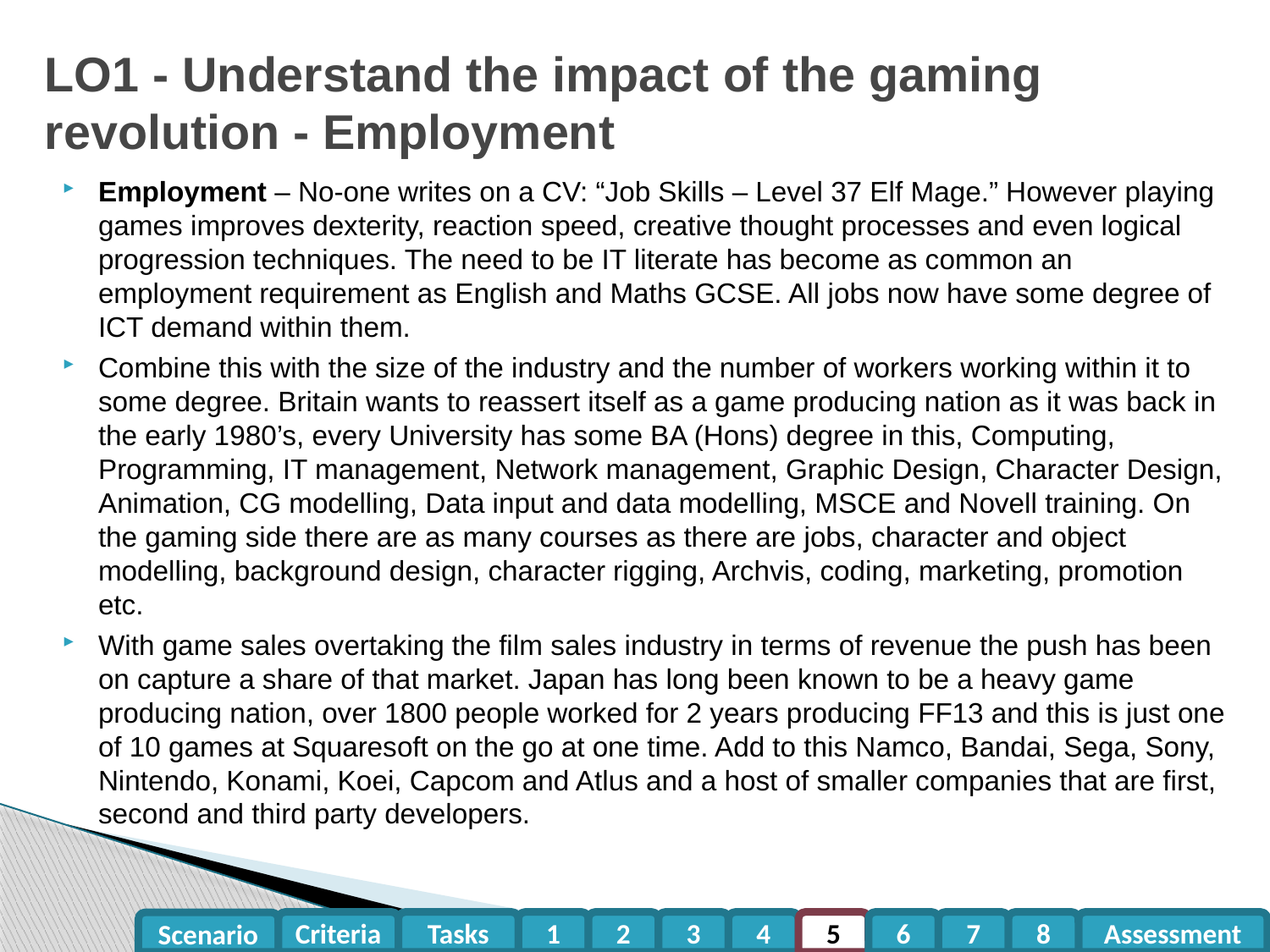

# LO1 - Understand the impact of the gaming revolution - Employment
Employment – No-one writes on a CV: “Job Skills – Level 37 Elf Mage.” However playing games improves dexterity, reaction speed, creative thought processes and even logical progression techniques. The need to be IT literate has become as common an employment requirement as English and Maths GCSE. All jobs now have some degree of ICT demand within them.
Combine this with the size of the industry and the number of workers working within it to some degree. Britain wants to reassert itself as a game producing nation as it was back in the early 1980’s, every University has some BA (Hons) degree in this, Computing, Programming, IT management, Network management, Graphic Design, Character Design, Animation, CG modelling, Data input and data modelling, MSCE and Novell training. On the gaming side there are as many courses as there are jobs, character and object modelling, background design, character rigging, Archvis, coding, marketing, promotion etc.
With game sales overtaking the film sales industry in terms of revenue the push has been on capture a share of that market. Japan has long been known to be a heavy game producing nation, over 1800 people worked for 2 years producing FF13 and this is just one of 10 games at Squaresoft on the go at one time. Add to this Namco, Bandai, Sega, Sony, Nintendo, Konami, Koei, Capcom and Atlus and a host of smaller companies that are first, second and third party developers.
Criteria
Tasks
1
2
3
4
5
6
7
8
Assessment
Scenario